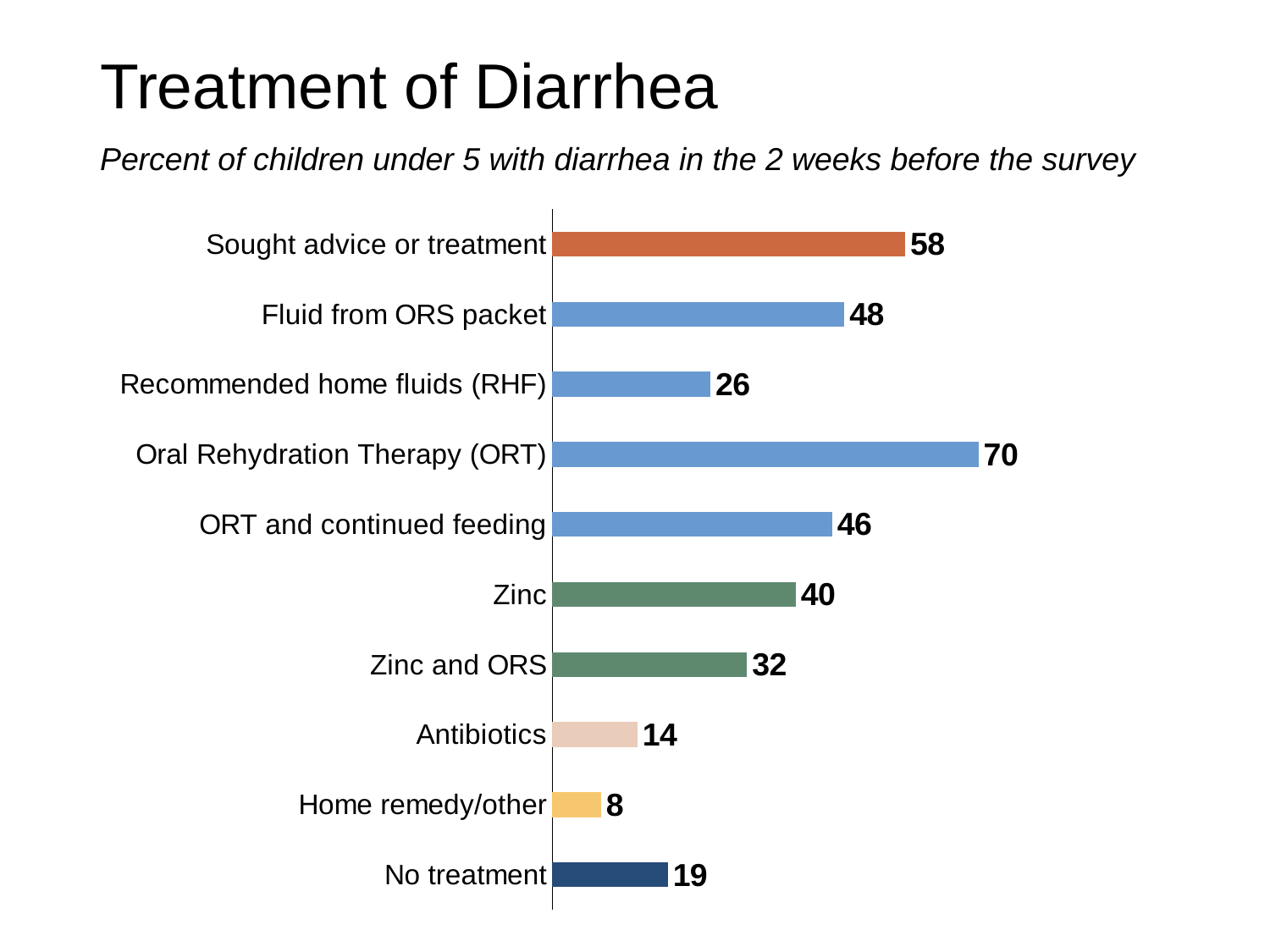

# Treatment of Diarrhea
Percent of children under 5 with diarrhea in the 2 weeks before the survey

### Chart

| Category | Column3 |
|---|---|
| No treatment | 19.0 |
| Home remedy/other | 8.0 |
| Antibiotics | 14.0 |
| Zinc and ORS | 32.0 |
| Zinc | 40.0 |
| ORT and continued feeding | 46.0 |
| Oral Rehydration Therapy (ORT) | 70.0 |
| Recommended home fluids (RHF) | 26.0 |
| Fluid from ORS packet | 48.0 |
| Sought advice or treatment | 58.0 |